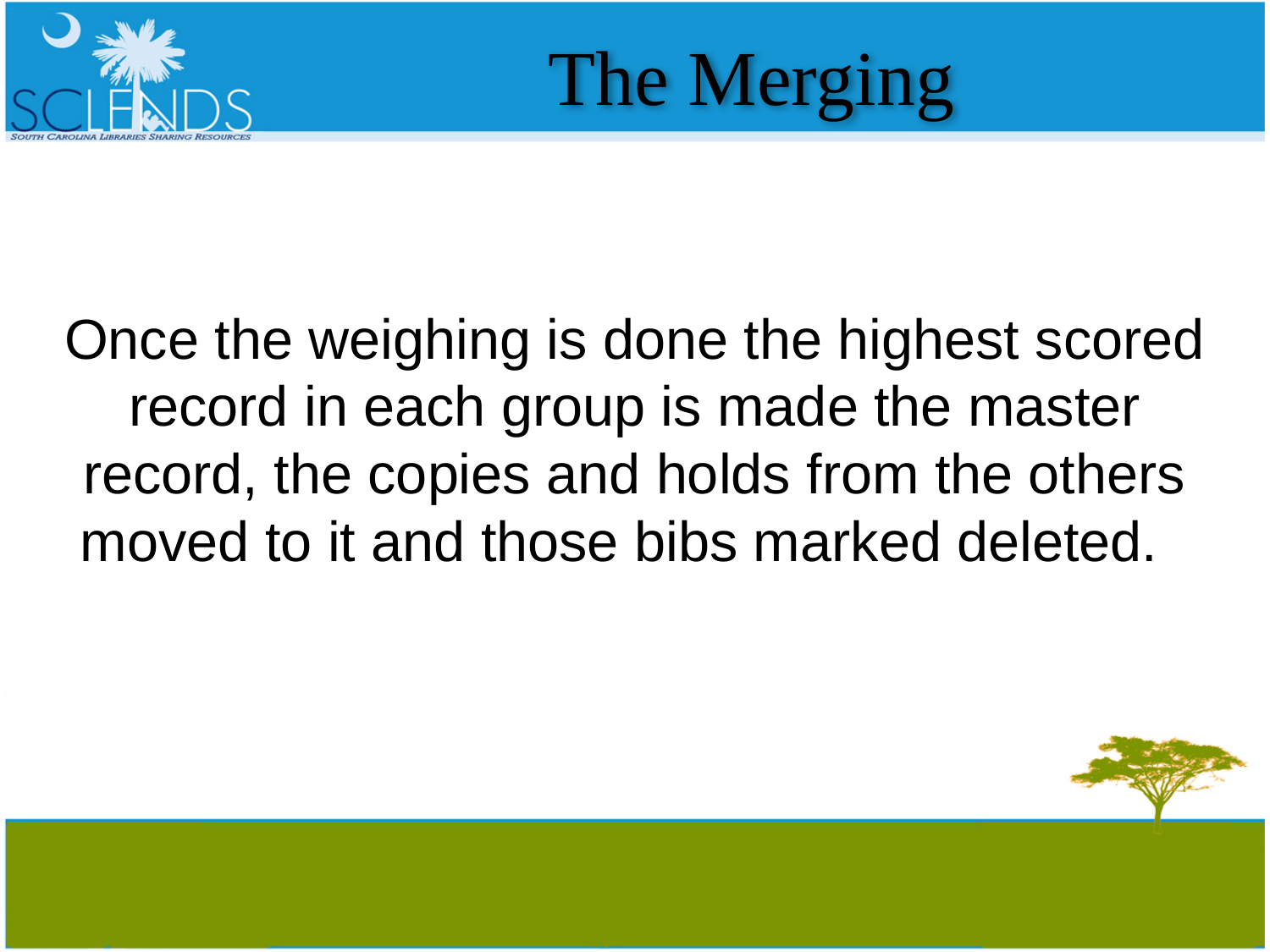

# The Merging
Once the weighing is done the highest scored record in each group is made the master record, the copies and holds from the others moved to it and those bibs marked deleted.